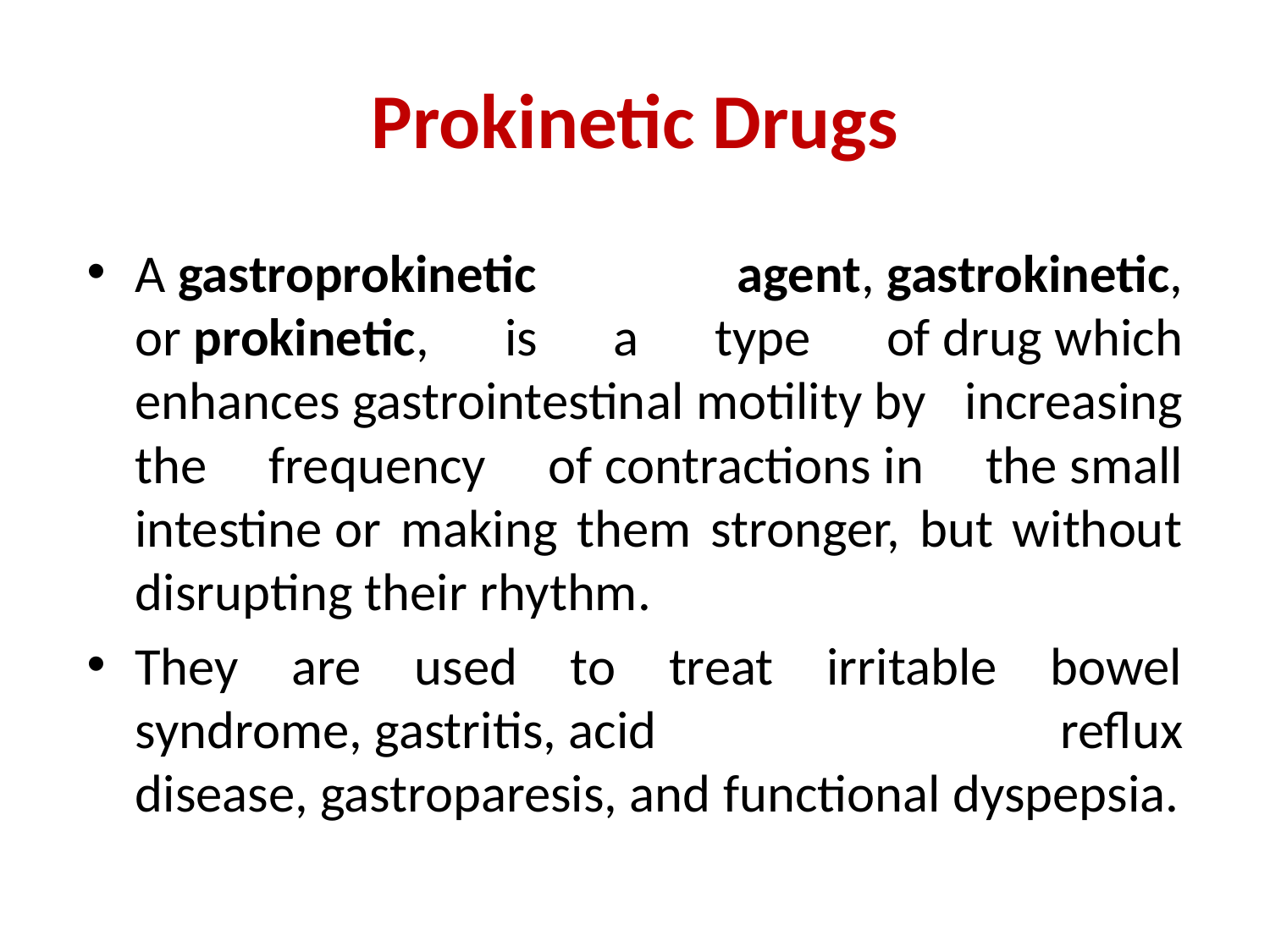

# Prokinetic Drugs
A gastroprokinetic agent, gastrokinetic, or prokinetic, is a type of drug which enhances gastrointestinal motility by increasing the frequency of contractions in the small intestine or making them stronger, but without disrupting their rhythm.
They are used to treat irritable bowel syndrome, gastritis, acid reflux disease, gastroparesis, and functional dyspepsia.